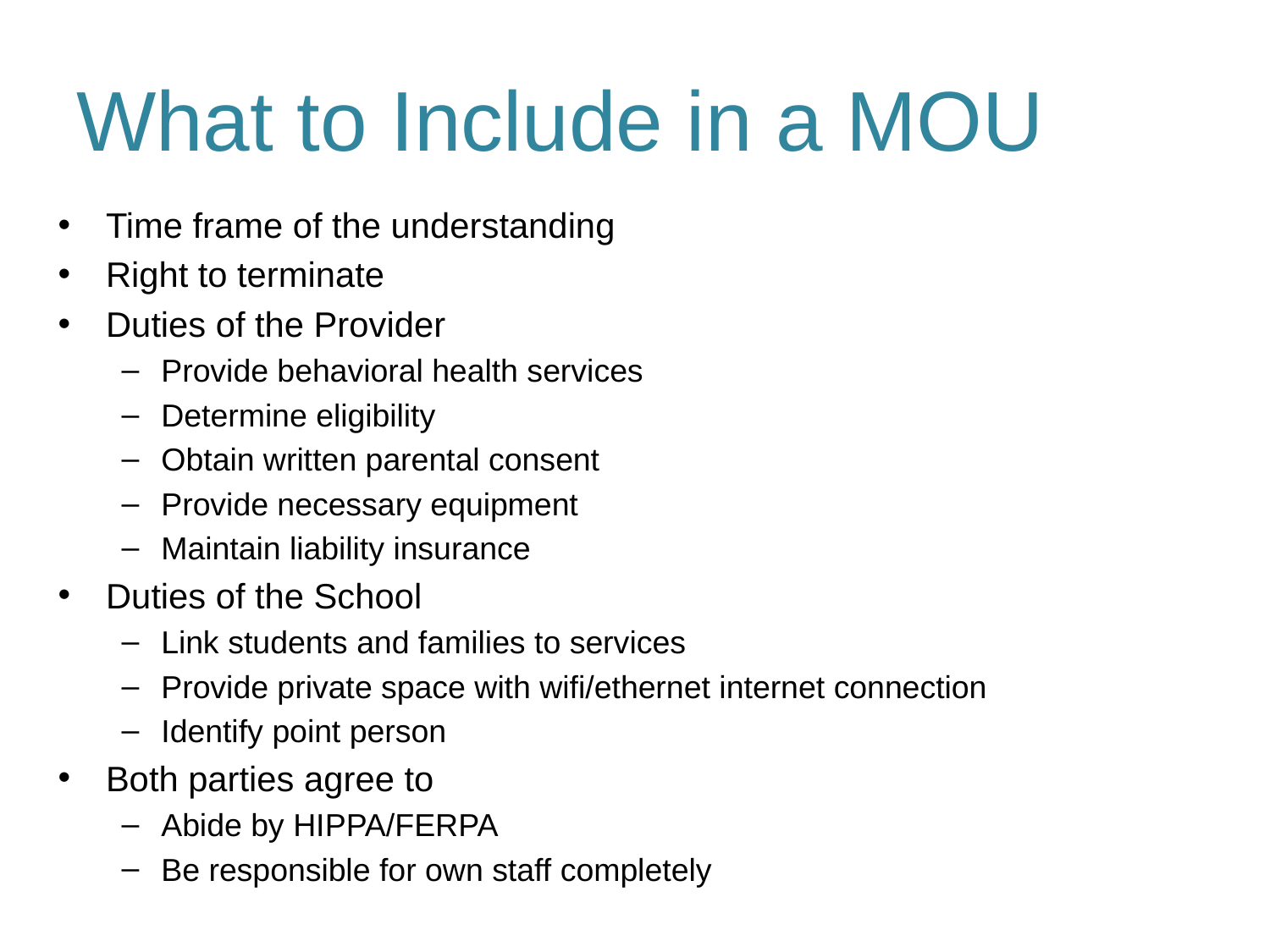

# What to Include in a MOU
Time frame of the understanding
Right to terminate
Duties of the Provider
Provide behavioral health services
Determine eligibility
Obtain written parental consent
Provide necessary equipment
Maintain liability insurance
Duties of the School
Link students and families to services
Provide private space with wifi/ethernet internet connection
Identify point person
Both parties agree to
Abide by HIPPA/FERPA
Be responsible for own staff completely